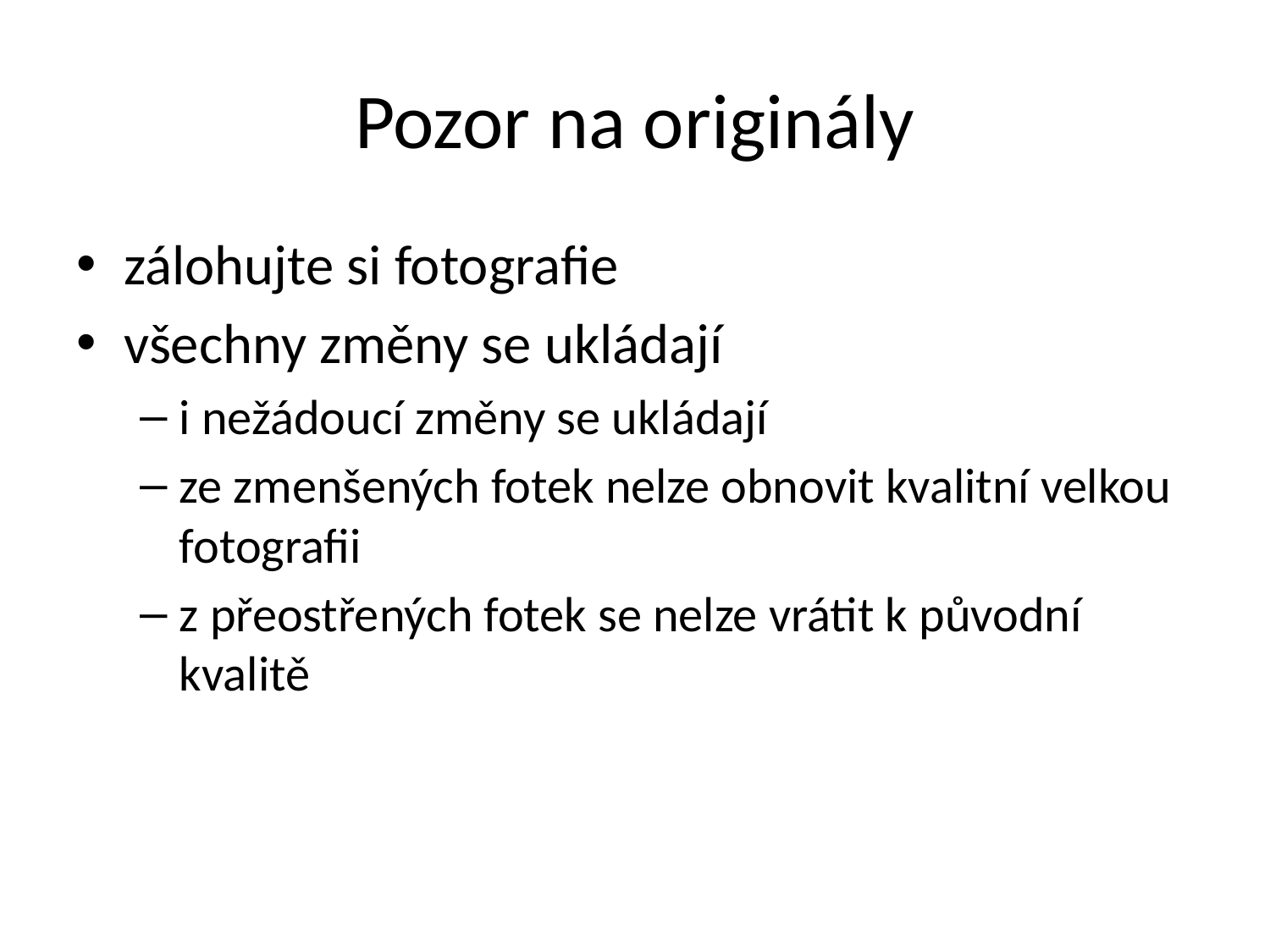

# Pozor na originály
zálohujte si fotografie
všechny změny se ukládají
i nežádoucí změny se ukládají
ze zmenšených fotek nelze obnovit kvalitní velkou fotografii
z přeostřených fotek se nelze vrátit k původní kvalitě